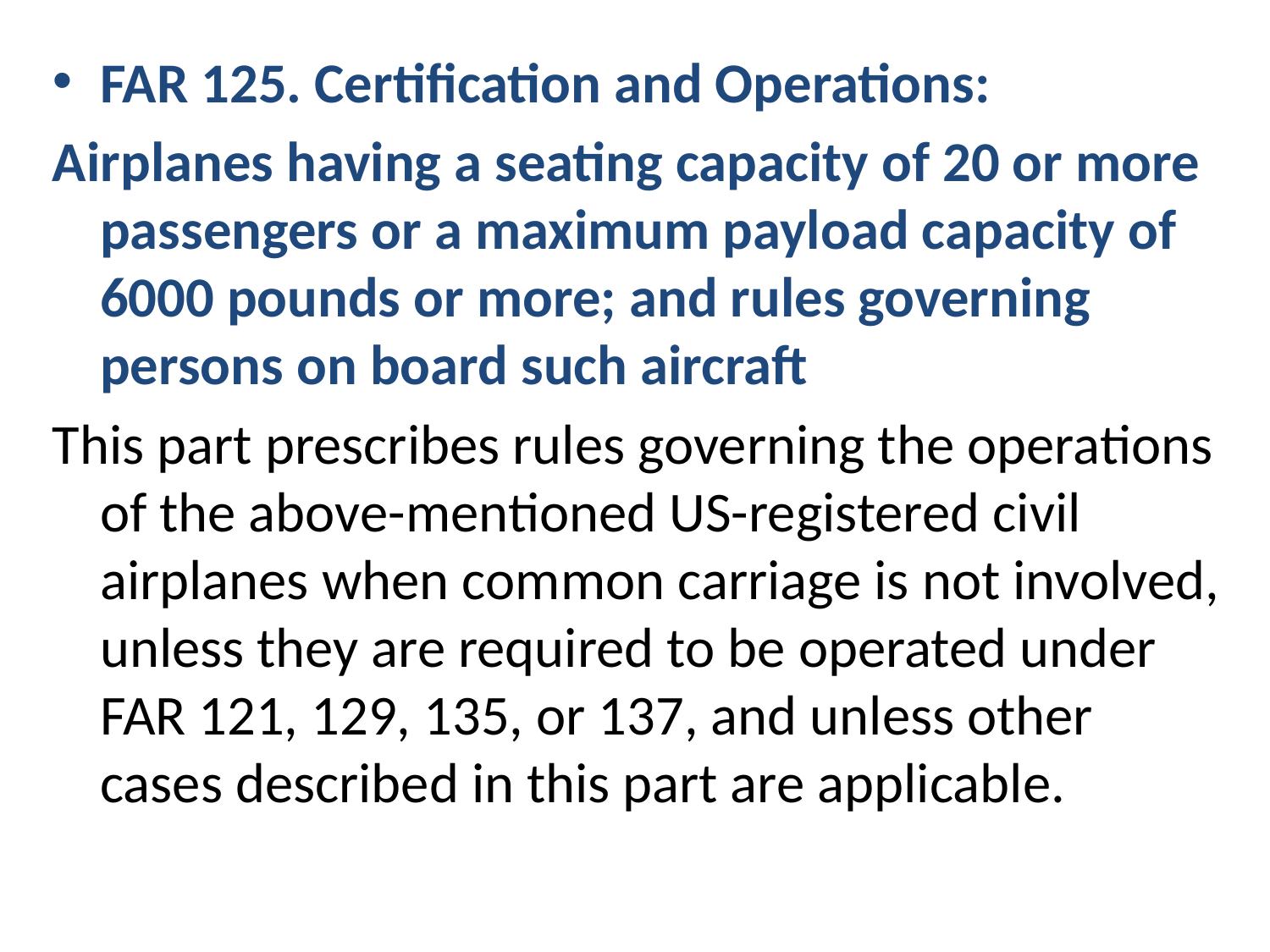

FAR 125. Certification and Operations:
Airplanes having a seating capacity of 20 or more passengers or a maximum payload capacity of 6000 pounds or more; and rules governing persons on board such aircraft
This part prescribes rules governing the operations of the above-mentioned US-registered civil airplanes when common carriage is not involved, unless they are required to be operated under FAR 121, 129, 135, or 137, and unless other cases described in this part are applicable.